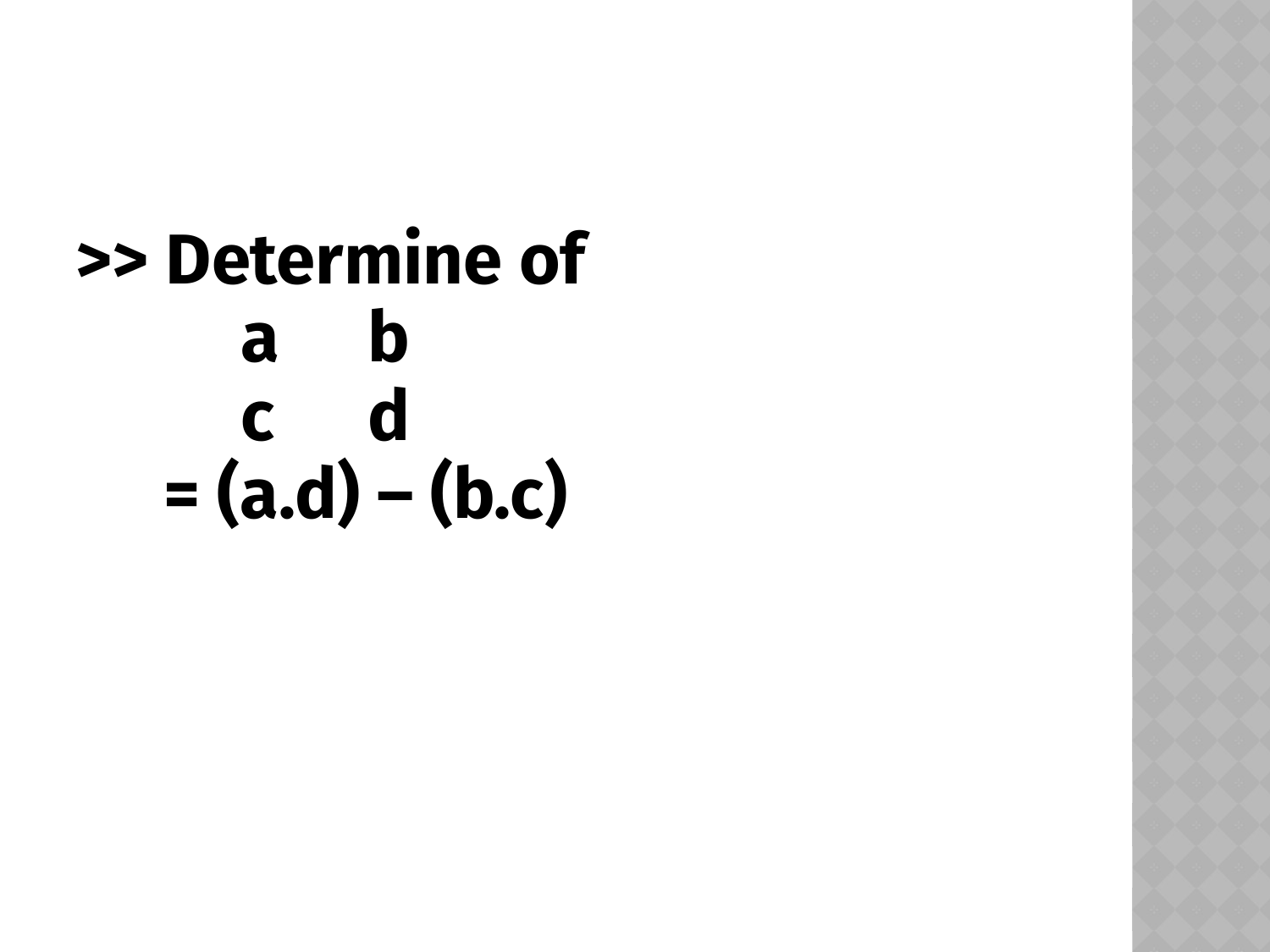

#
>> Determine of
		a	b
       	c	d
	   = (a.d) – (b.c)